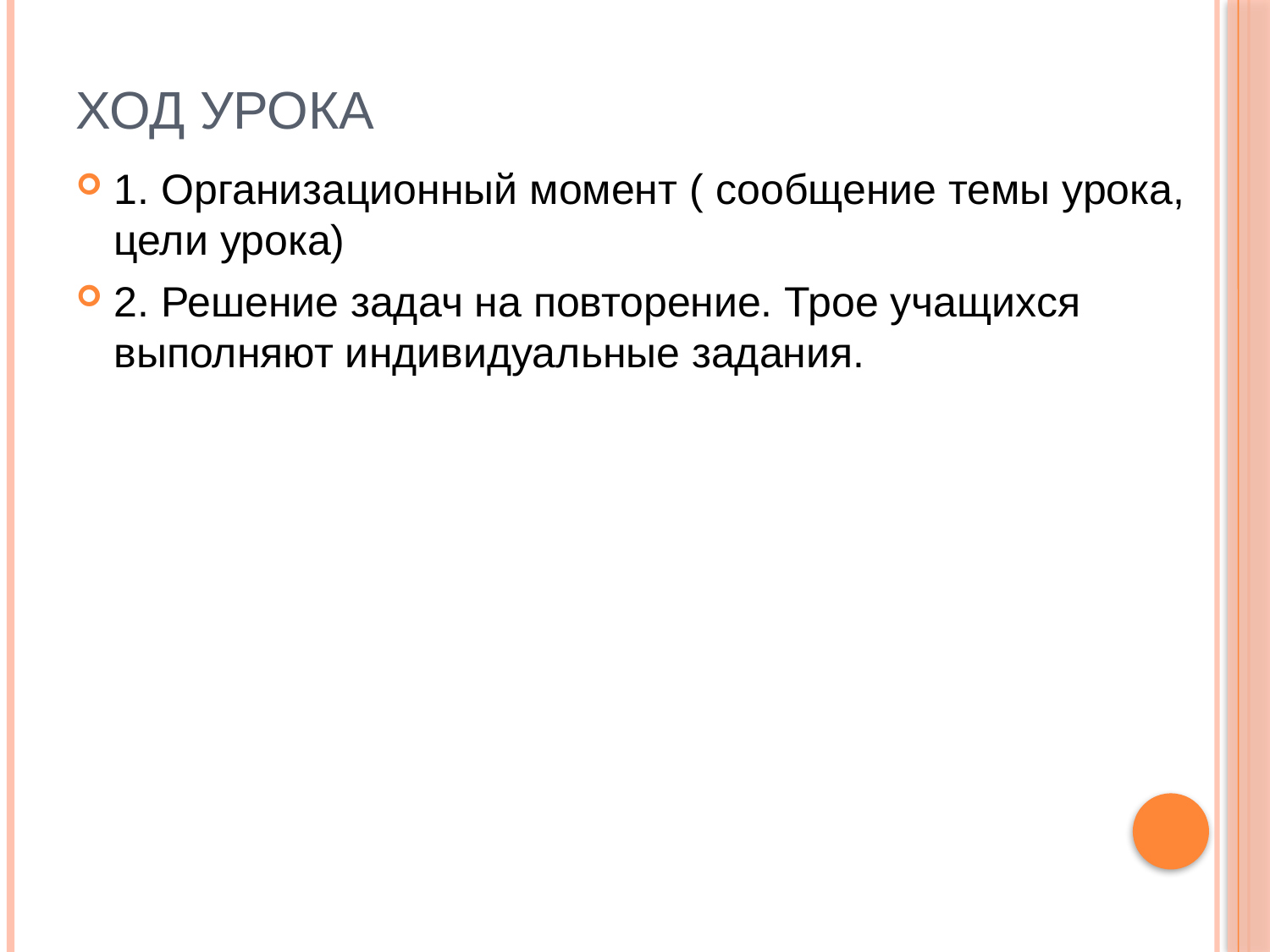

# Ход урока
1. Организационный момент ( сообщение темы урока, цели урока)
2. Решение задач на повторение. Трое учащихся выполняют индивидуальные задания.